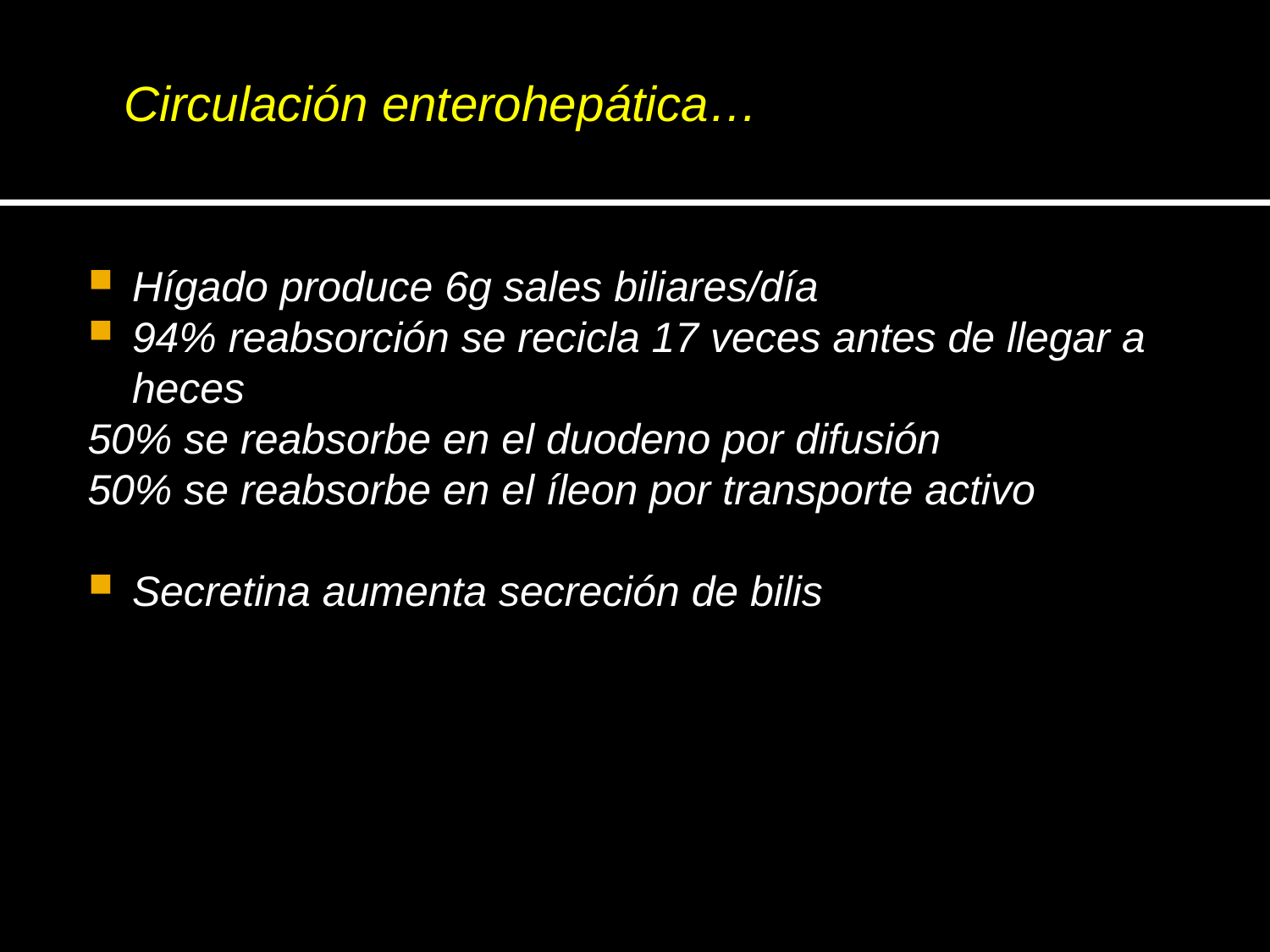

Circulación enterohepática…
Hígado produce 6g sales biliares/día
94% reabsorción se recicla 17 veces antes de llegar a heces
50% se reabsorbe en el duodeno por difusión
50% se reabsorbe en el íleon por transporte activo

Secretina aumenta secreción de bilis